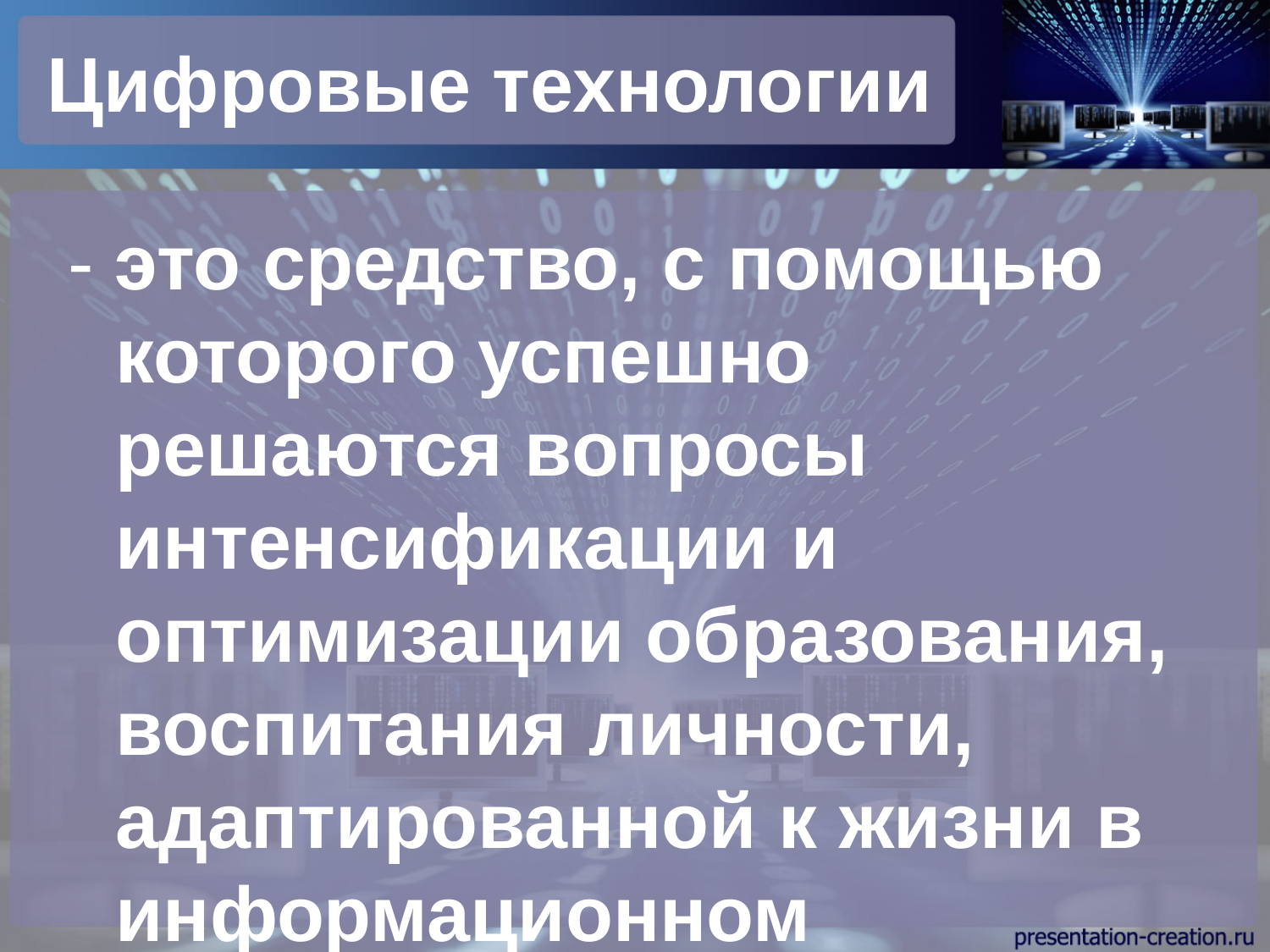

# Цифровые технологии
- это средство, с помощью которого успешно решаются вопросы интенсификации и оптимизации образования, воспитания личности, адаптированной к жизни в информационном обществе.